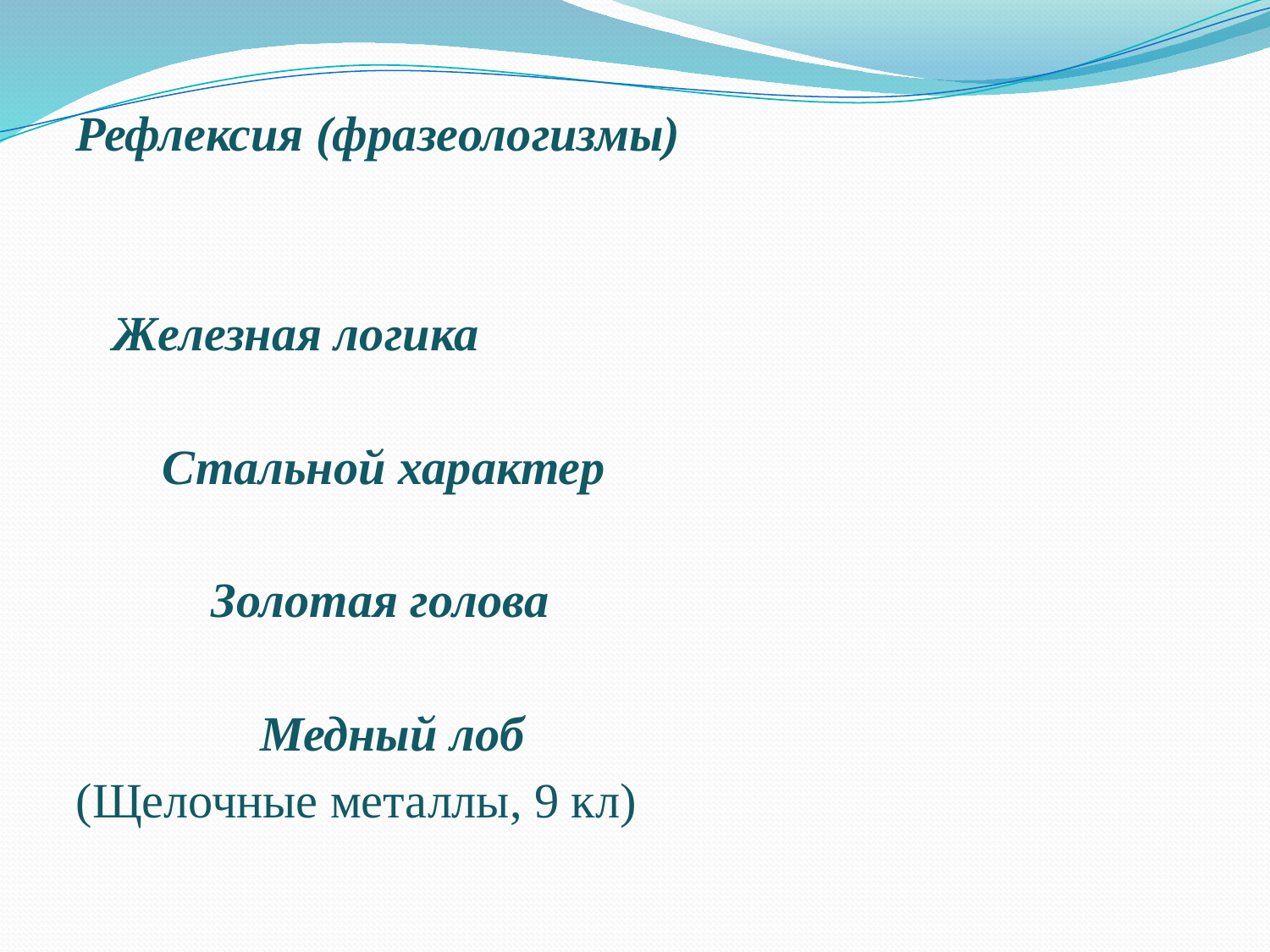

#
Рефлексия (фразеологизмы)

   Железная логика

       Стальной характер

           Золотая голова

               Медный лоб
(Щелочные металлы, 9 кл)